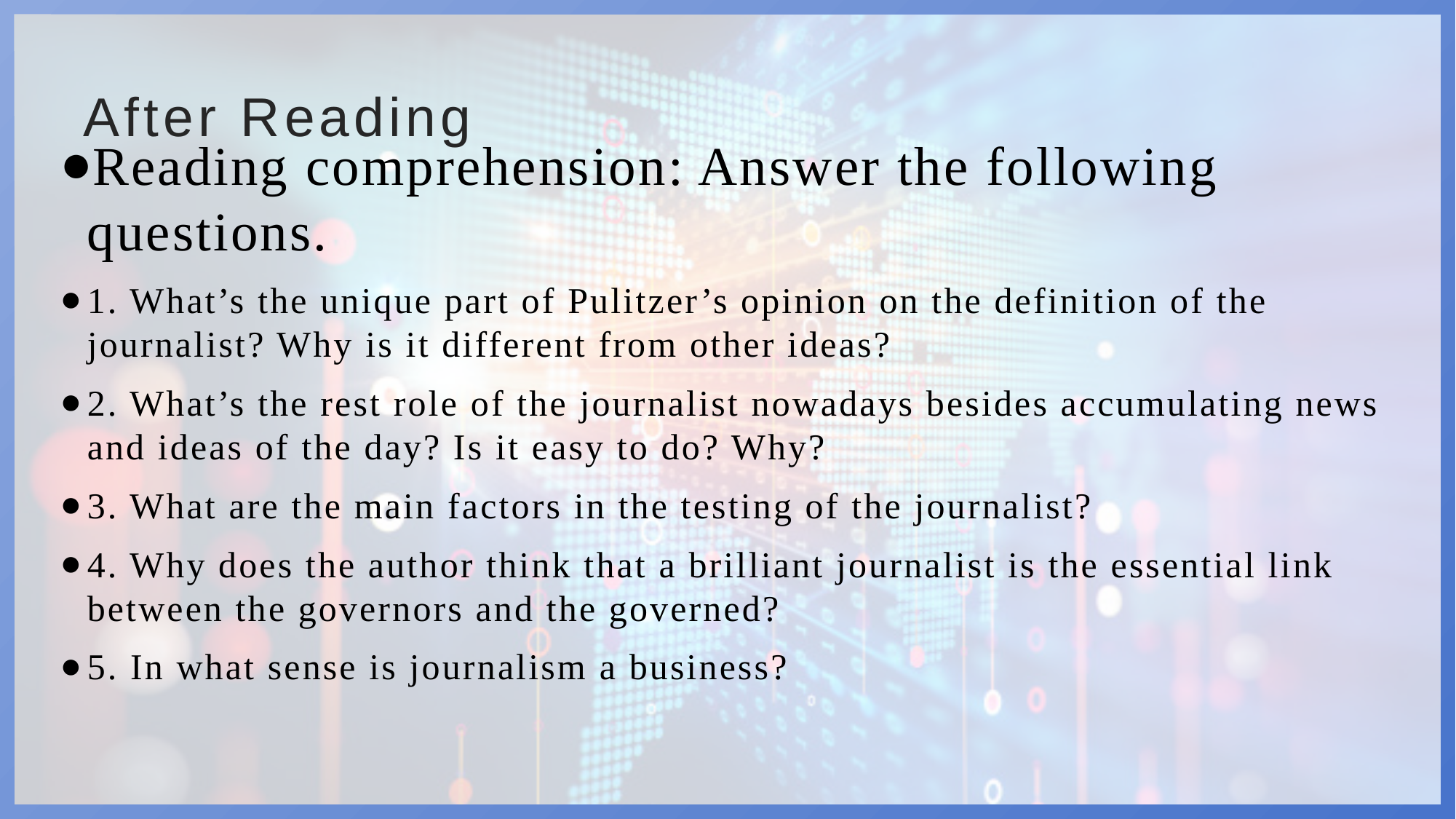

# After Reading
Reading comprehension: Answer the following questions.
1. What’s the unique part of Pulitzer’s opinion on the definition of the journalist? Why is it different from other ideas?
2. What’s the rest role of the journalist nowadays besides accumulating news and ideas of the day? Is it easy to do? Why?
3. What are the main factors in the testing of the journalist?
4. Why does the author think that a brilliant journalist is the essential link between the governors and the governed?
5. In what sense is journalism a business?